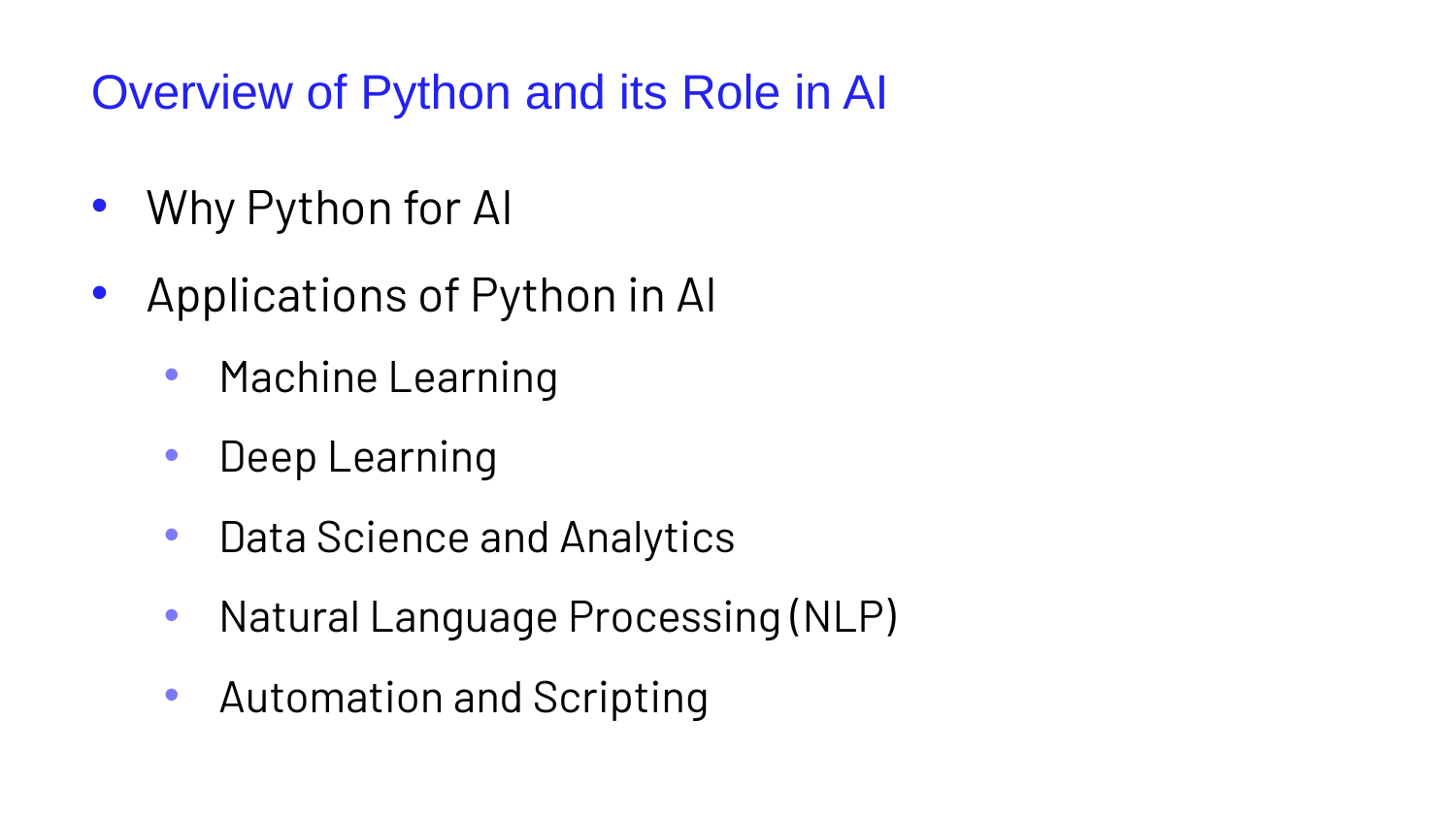

Overview of Python and its Role in AI
Why Python for AI
Applications of Python in AI
Machine Learning
Deep Learning
Data Science and Analytics
Natural Language Processing (NLP)
Automation and Scripting